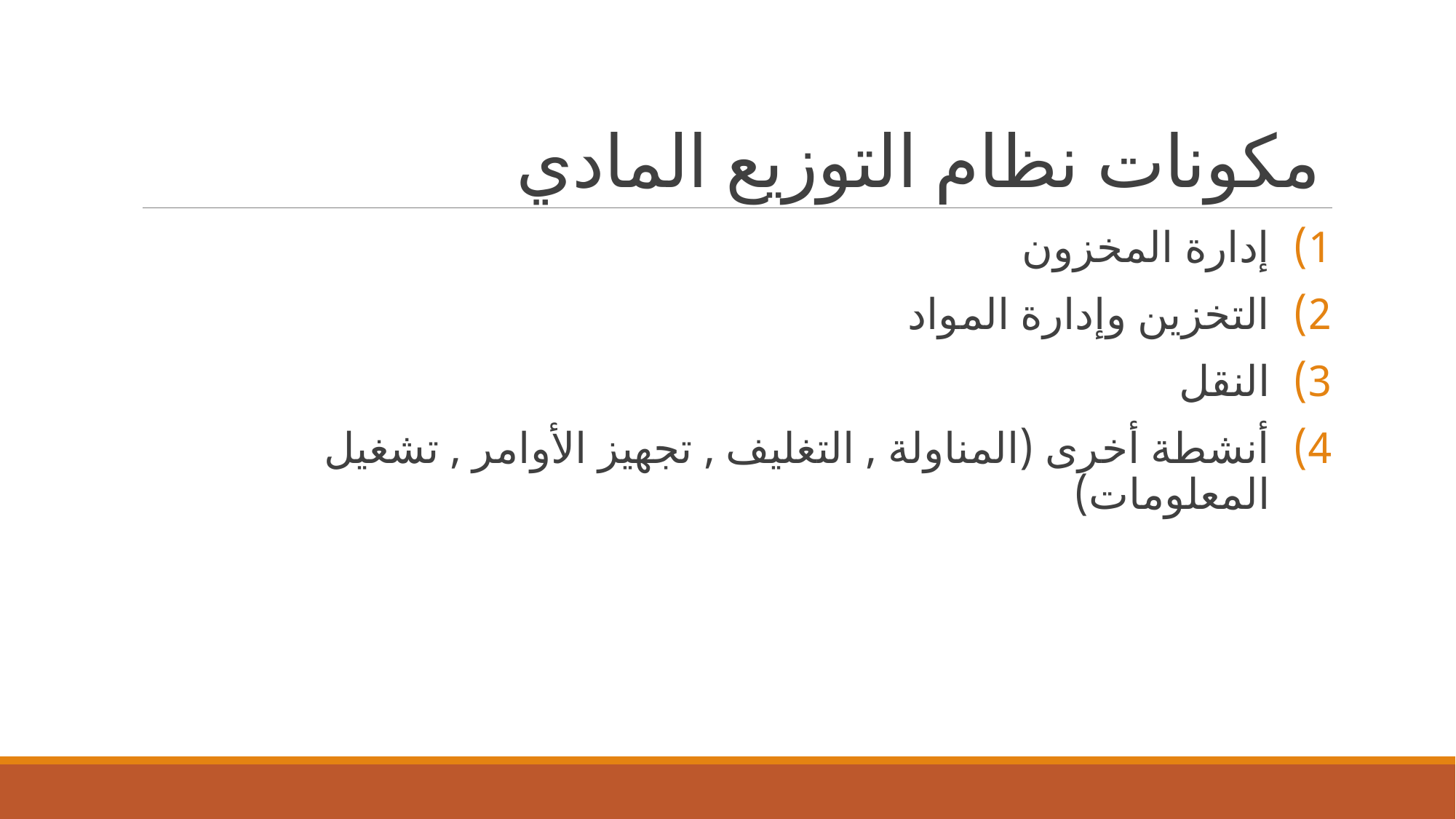

# مكونات نظام التوزيع المادي
إدارة المخزون
التخزين وإدارة المواد
النقل
أنشطة أخرى (المناولة , التغليف , تجهيز الأوامر , تشغيل المعلومات)